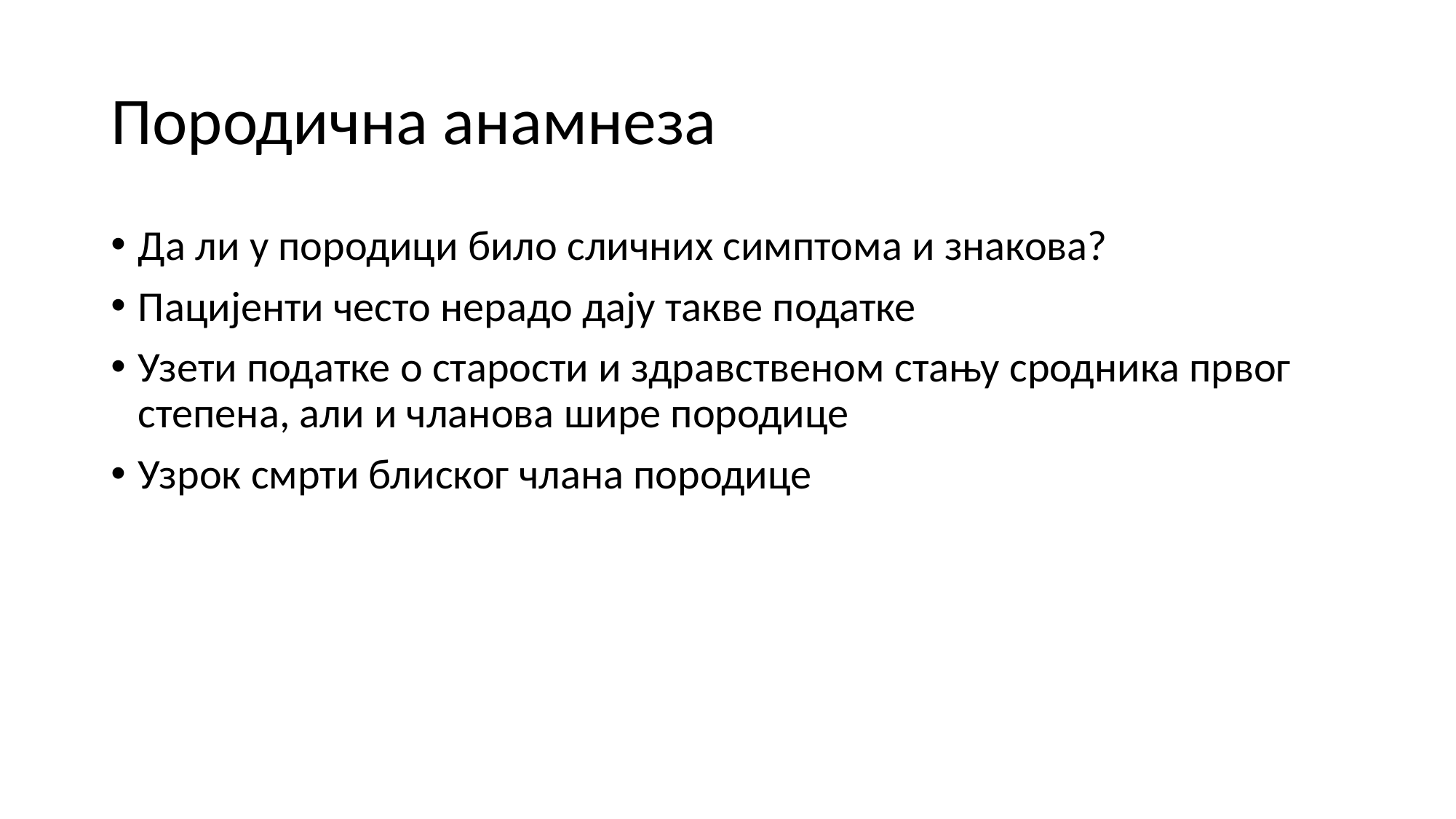

# Породична анамнеза
Да ли у породици било сличних симптома и знакова?
Пацијенти често нерадо дају такве податке
Узети податке о старости и здравственом стању сродника првог степена, али и чланова шире породице
Узрок смрти блиског члана породице